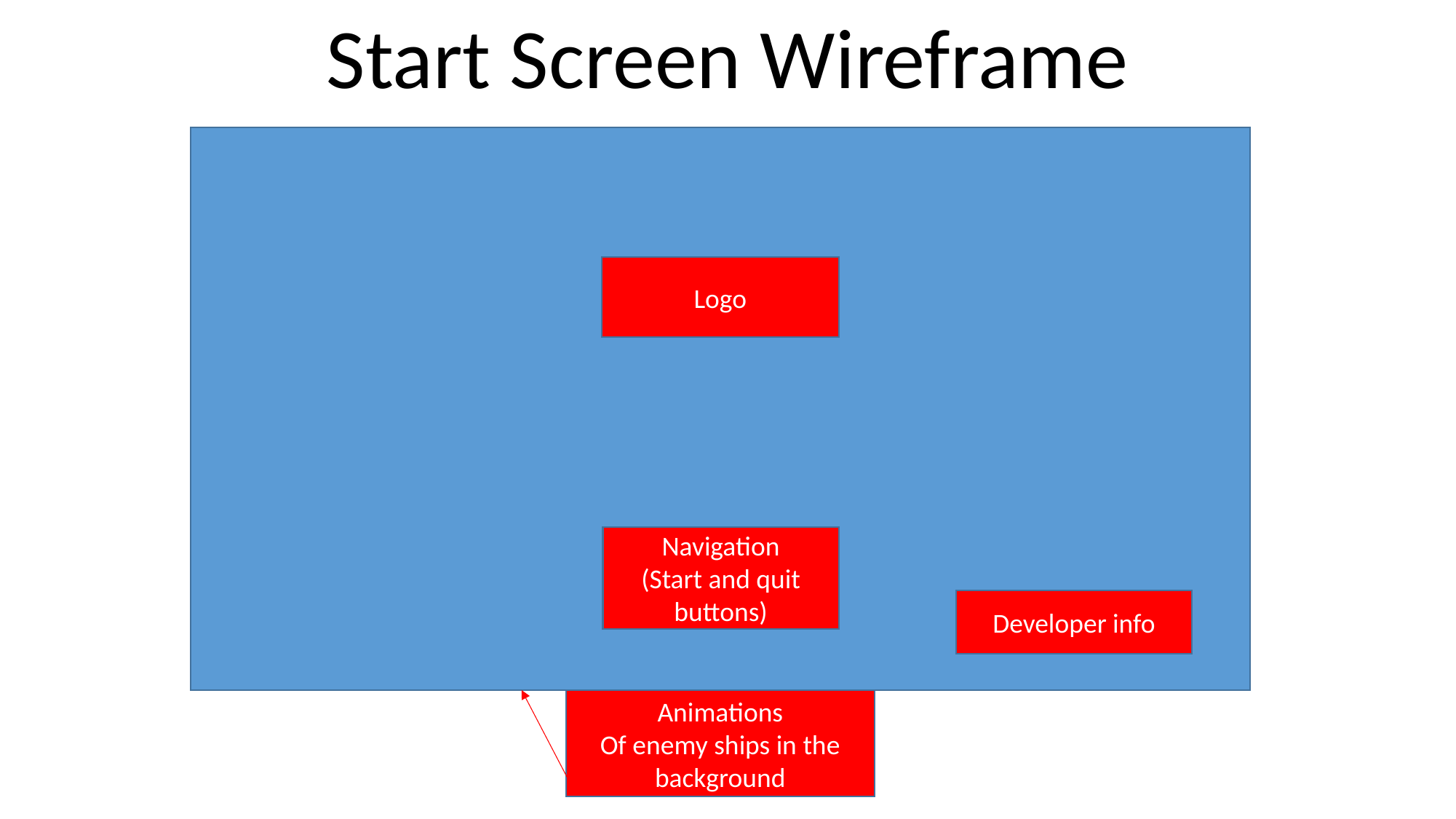

# Start Screen Wireframe

Logo
Navigation
(Start and quit buttons)
Developer info
Animations
Of enemy ships in the background